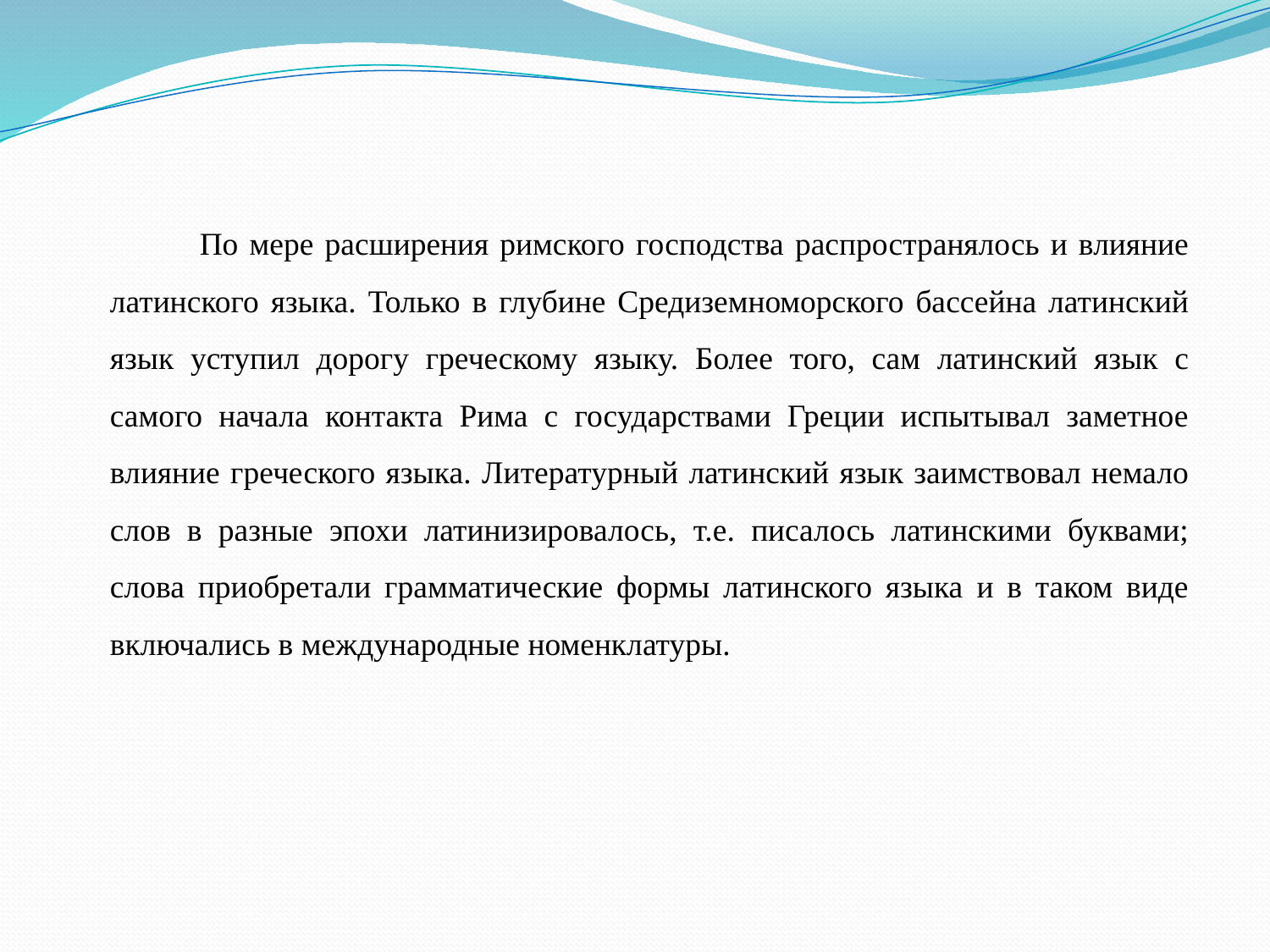

По мере расширения римского господства распространялось и влияние латинского языка. Только в глубине Средиземноморского бассейна латинский язык уступил дорогу греческому языку. Более того, сам латинский язык с самого начала контакта Рима с государствами Греции испытывал заметное влияние греческого языка. Литературный латинский язык заимствовал немало слов в разные эпохи латинизировалось, т.е. писалось латинскими буквами; слова приобретали грамматические формы латинского языка и в таком виде включались в международные номенклатуры.